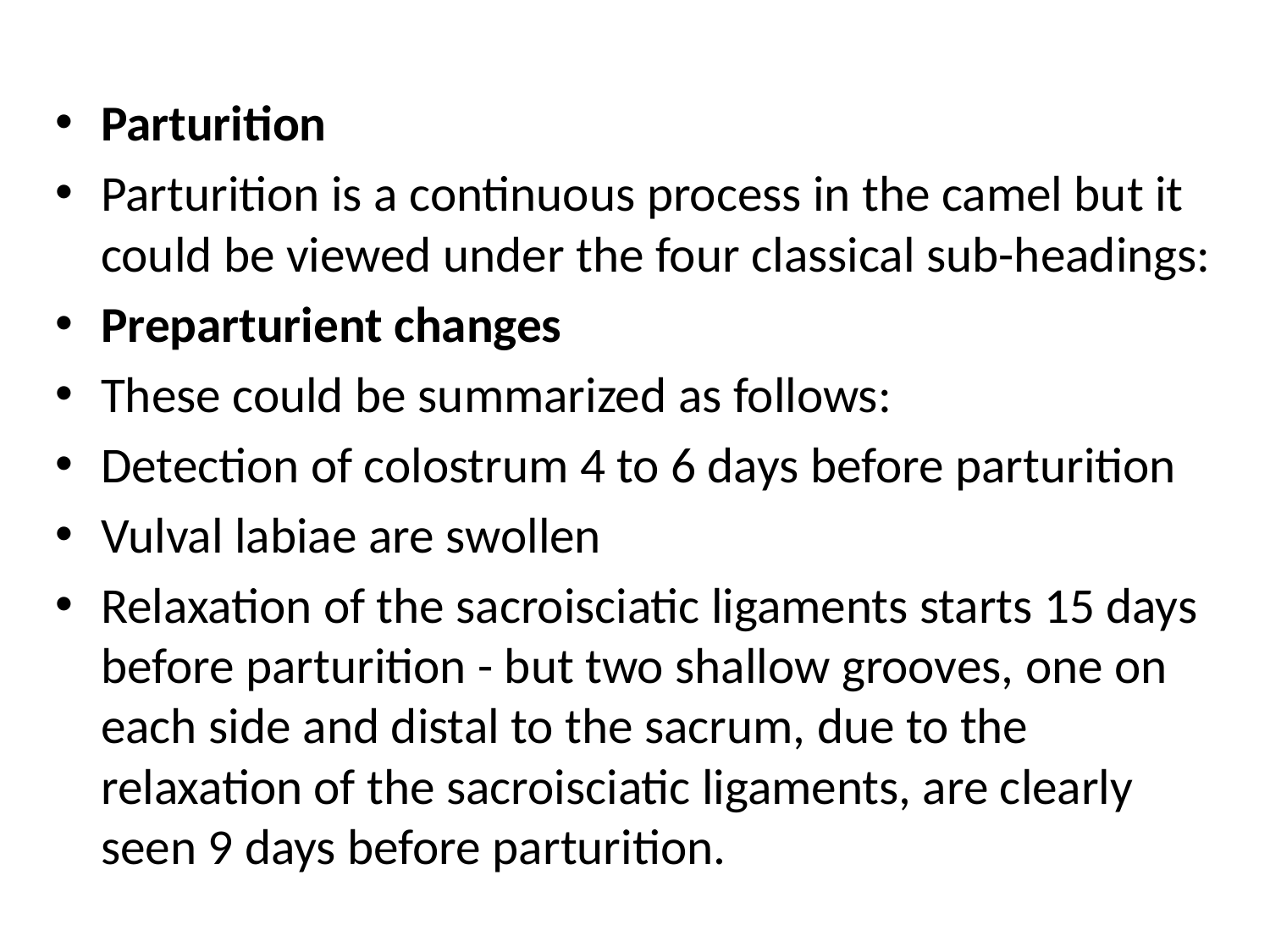

Parturition
Parturition is a continuous process in the camel but it could be viewed under the four classical sub-headings:
Preparturient changes
These could be summarized as follows:
Detection of colostrum 4 to 6 days before parturition
Vulval labiae are swollen
Relaxation of the sacroisciatic ligaments starts 15 days before parturition - but two shallow grooves, one on each side and distal to the sacrum, due to the relaxation of the sacroisciatic ligaments, are clearly seen 9 days before parturition.